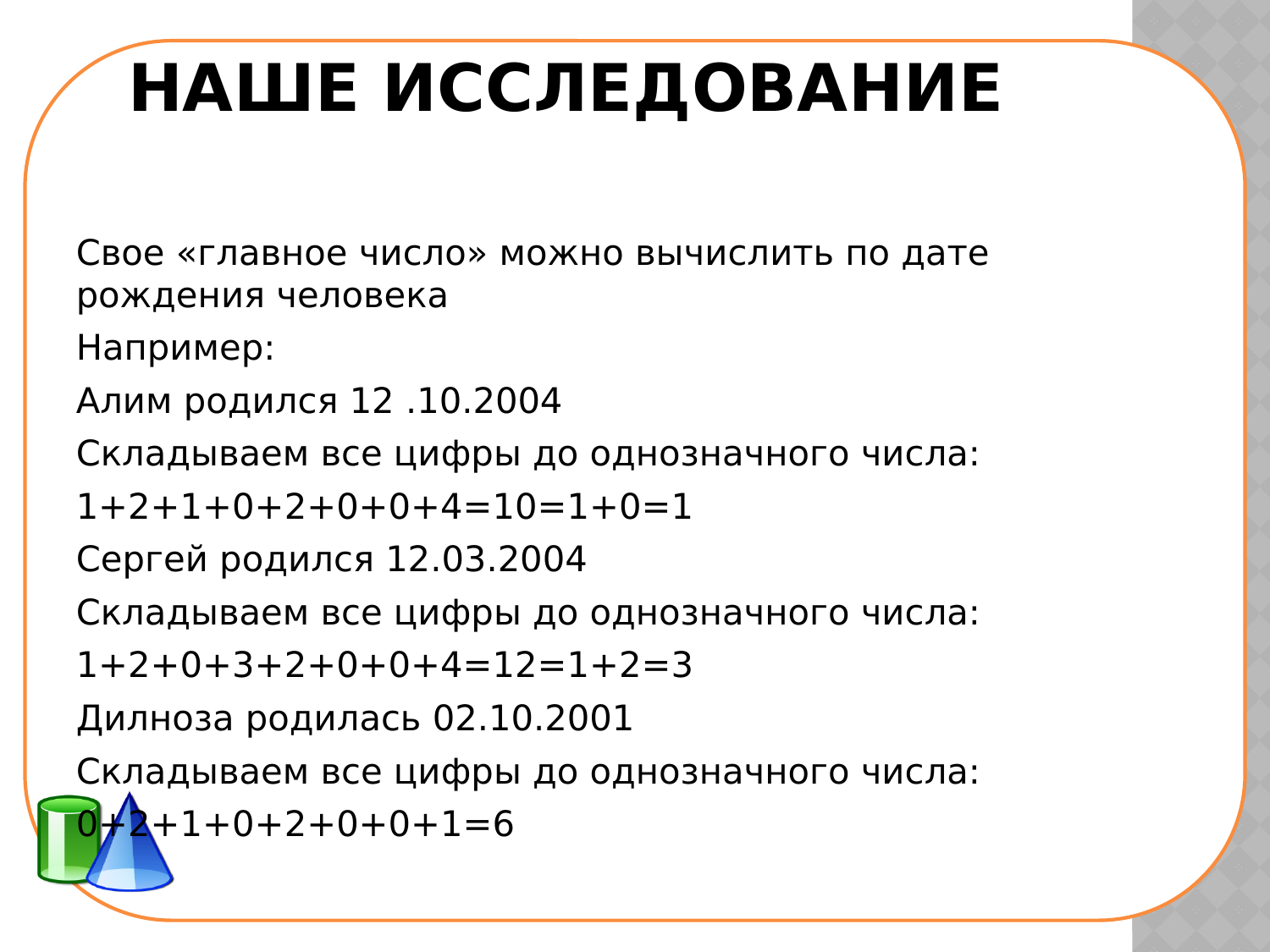

# Наше исследование
Свое «главное число» можно вычислить по дате рождения человека
Например:
Алим родился 12 .10.2004
Складываем все цифры до однозначного числа:
1+2+1+0+2+0+0+4=10=1+0=1
Сергей родился 12.03.2004
Складываем все цифры до однозначного числа:
1+2+0+3+2+0+0+4=12=1+2=3
Дилноза родилась 02.10.2001
Складываем все цифры до однозначного числа:
0+2+1+0+2+0+0+1=6